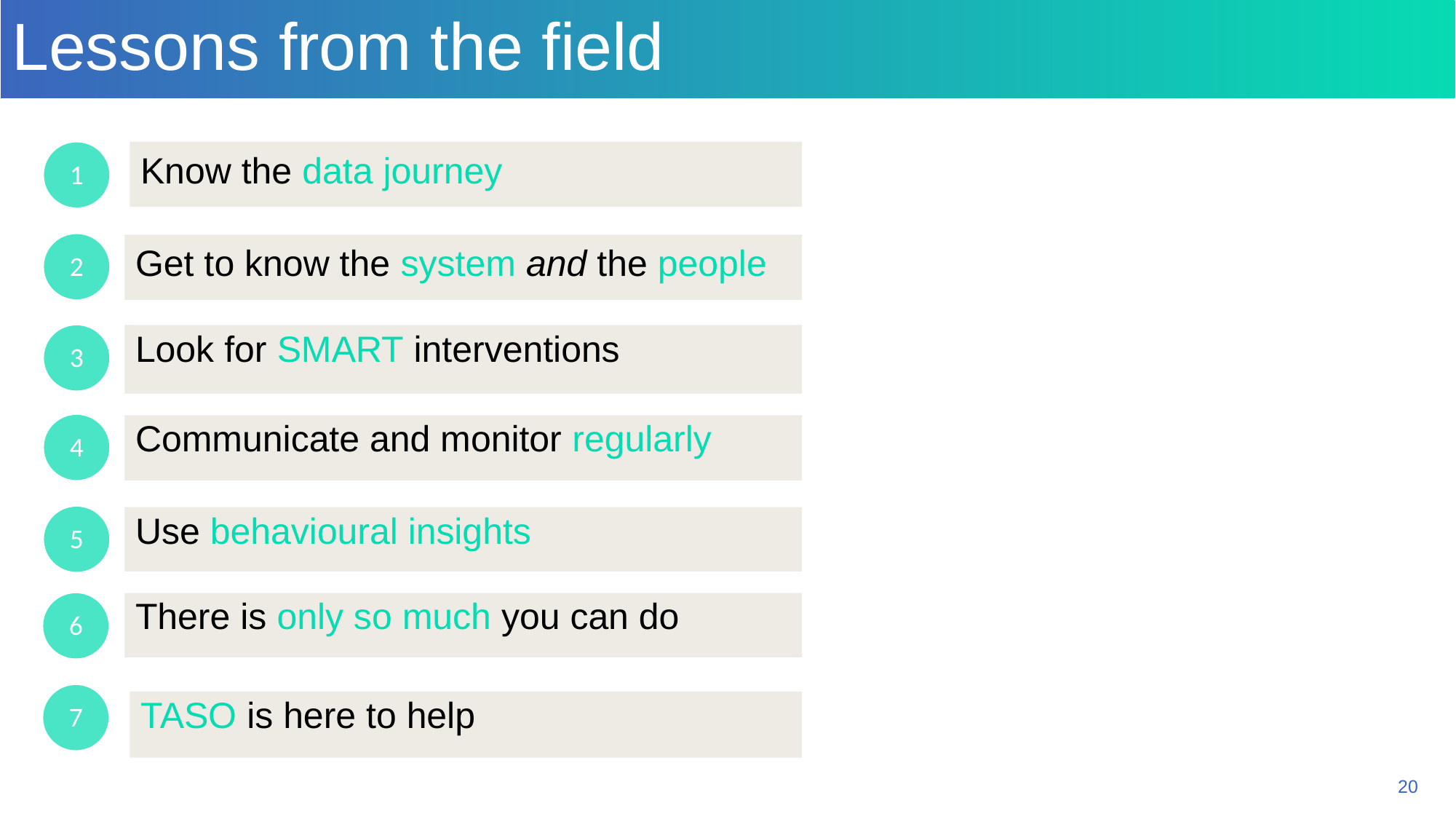

# Lessons from the field
Know the data journey

1
2
Get to know the system and the people
Look for SMART interventions
3
4
Communicate and monitor regularly

5
Use behavioural insights

There is only so much you can do
6
7
TASO is here to help
20